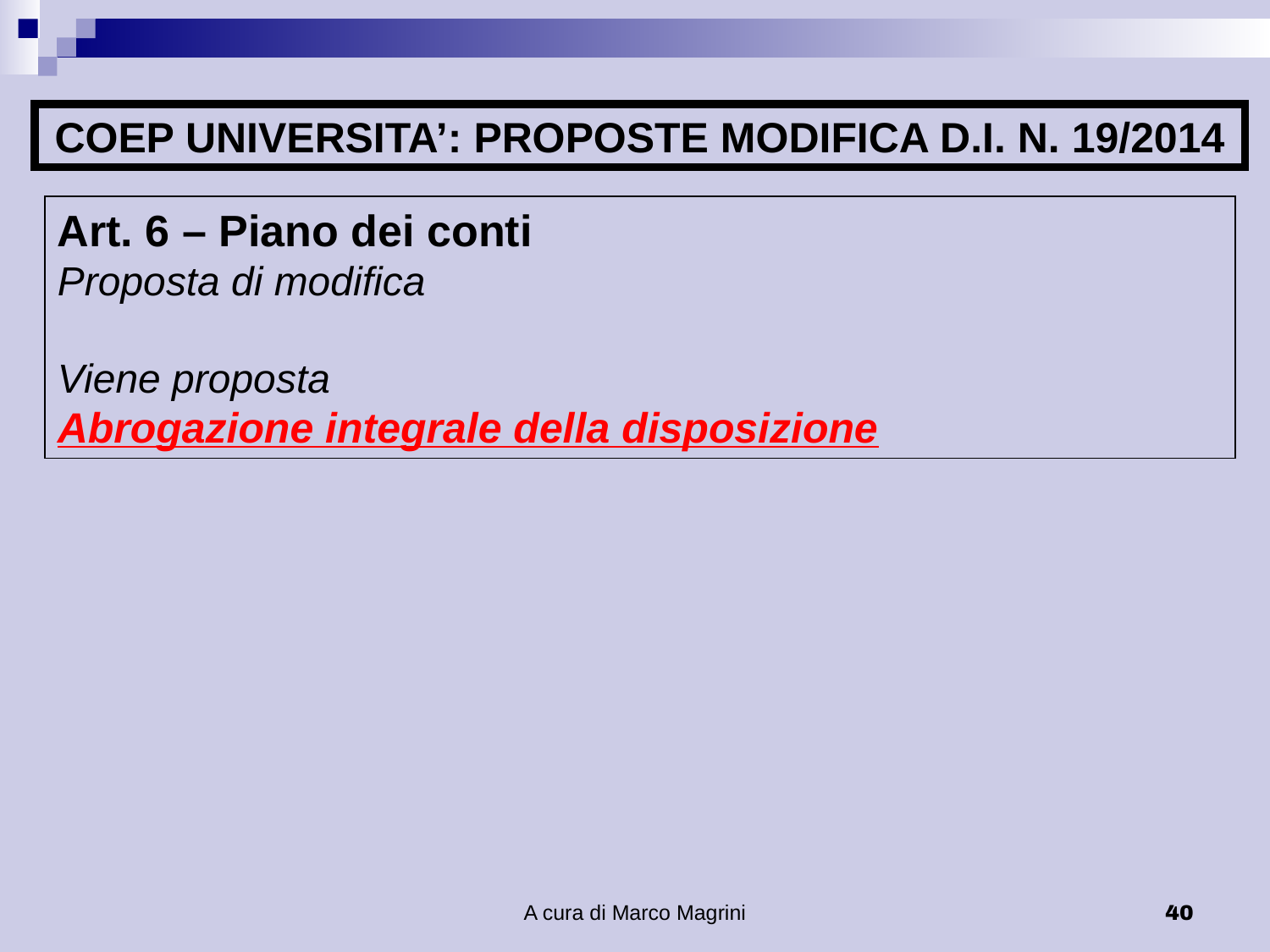

COEP UNIVERSITA’: PROPOSTE MODIFICA D.I. N. 19/2014
Art. 6 – Piano dei conti
Proposta di modifica

Viene proposta
Abrogazione integrale della disposizione
A cura di Marco Magrini
40